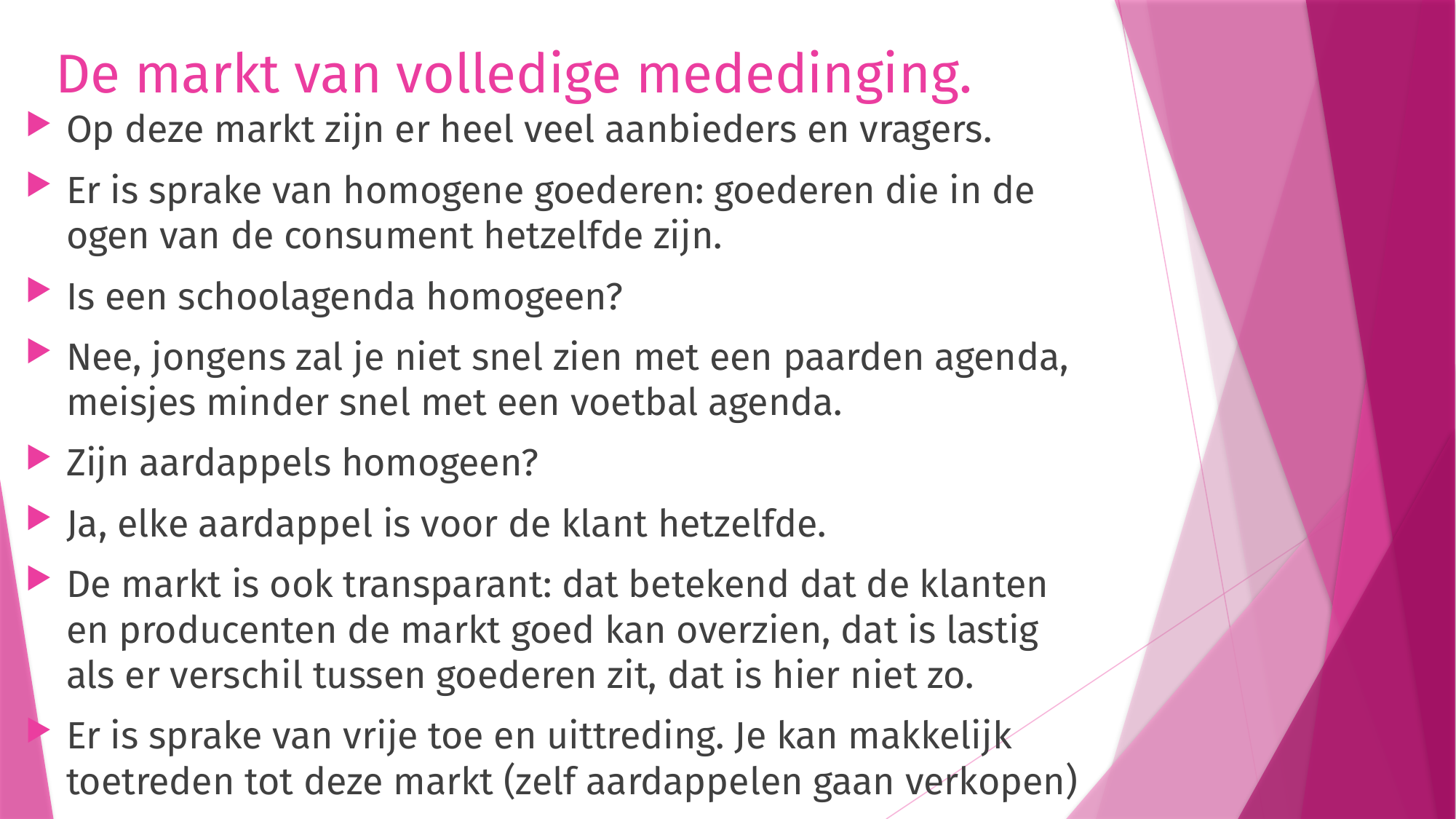

# De markt van volledige mededinging.
Op deze markt zijn er heel veel aanbieders en vragers.
Er is sprake van homogene goederen: goederen die in de ogen van de consument hetzelfde zijn.
Is een schoolagenda homogeen?
Nee, jongens zal je niet snel zien met een paarden agenda, meisjes minder snel met een voetbal agenda.
Zijn aardappels homogeen?
Ja, elke aardappel is voor de klant hetzelfde.
De markt is ook transparant: dat betekend dat de klanten en producenten de markt goed kan overzien, dat is lastig als er verschil tussen goederen zit, dat is hier niet zo.
Er is sprake van vrije toe en uittreding. Je kan makkelijk toetreden tot deze markt (zelf aardappelen gaan verkopen)